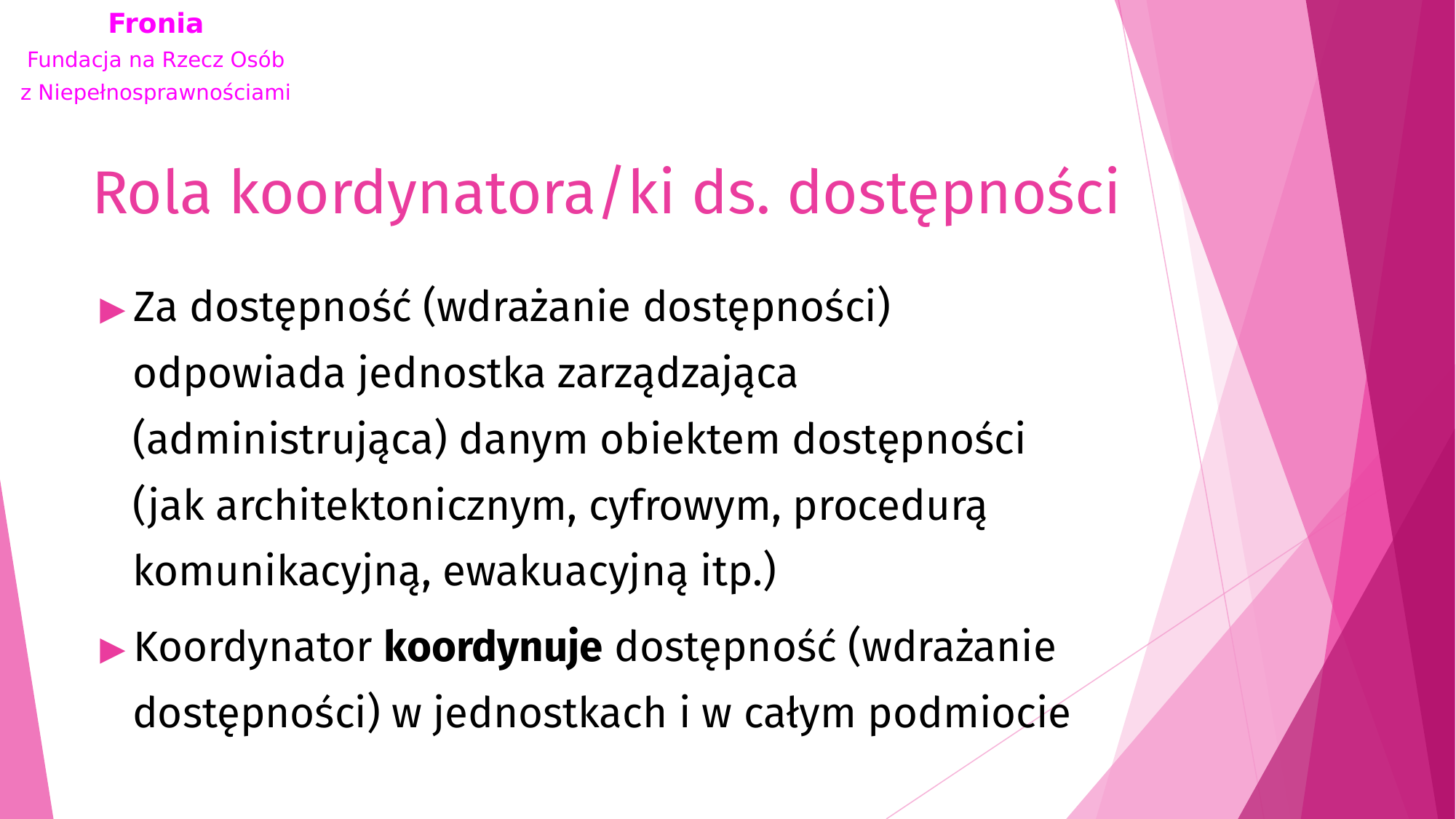

# Rola koordynatora/ki ds. dostępności
Za dostępność (wdrażanie dostępności) odpowiada jednostka zarządzająca (administrująca) danym obiektem dostępności (jak architektonicznym, cyfrowym, procedurą komunikacyjną, ewakuacyjną itp.)
Koordynator koordynuje dostępność (wdrażanie dostępności) w jednostkach i w całym podmiocie